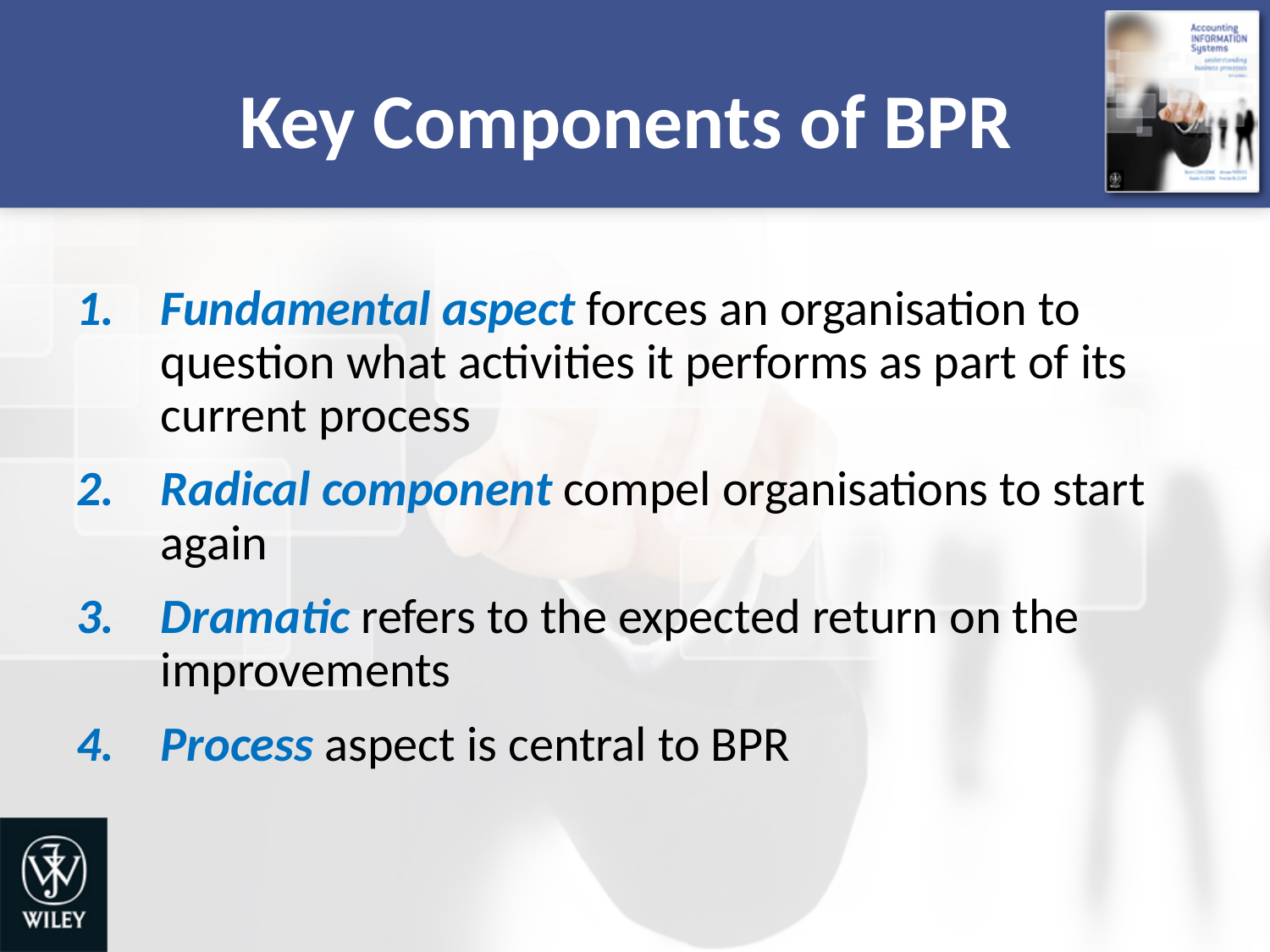

# Key Components of BPR
Fundamental aspect forces an organisation to question what activities it performs as part of its current process
Radical component compel organisations to start again
Dramatic refers to the expected return on the improvements
Process aspect is central to BPR